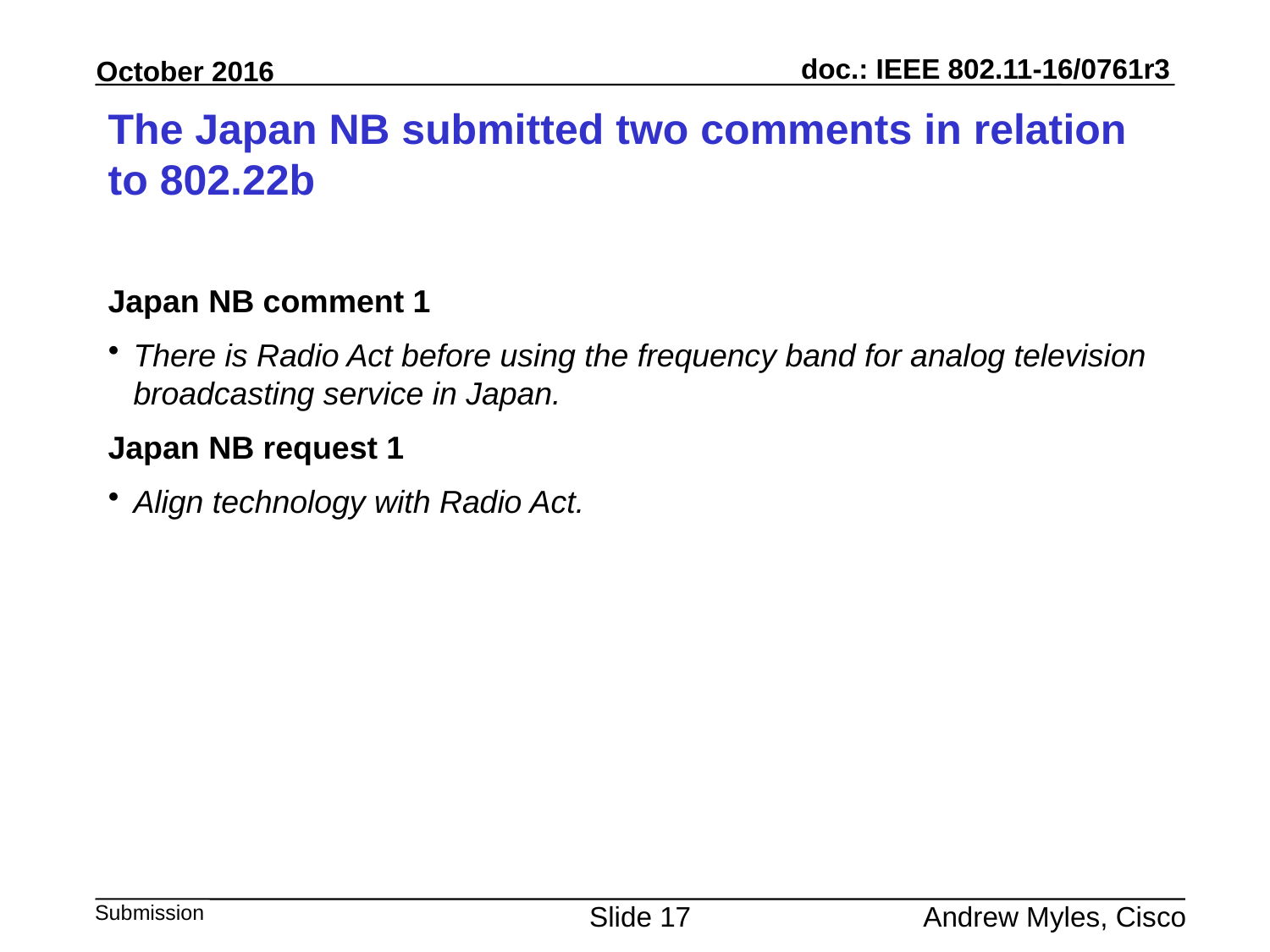

# The Japan NB submitted two comments in relation to 802.22b
Japan NB comment 1
There is Radio Act before using the frequency band for analog television broadcasting service in Japan.
Japan NB request 1
Align technology with Radio Act.
Slide 17
Andrew Myles, Cisco